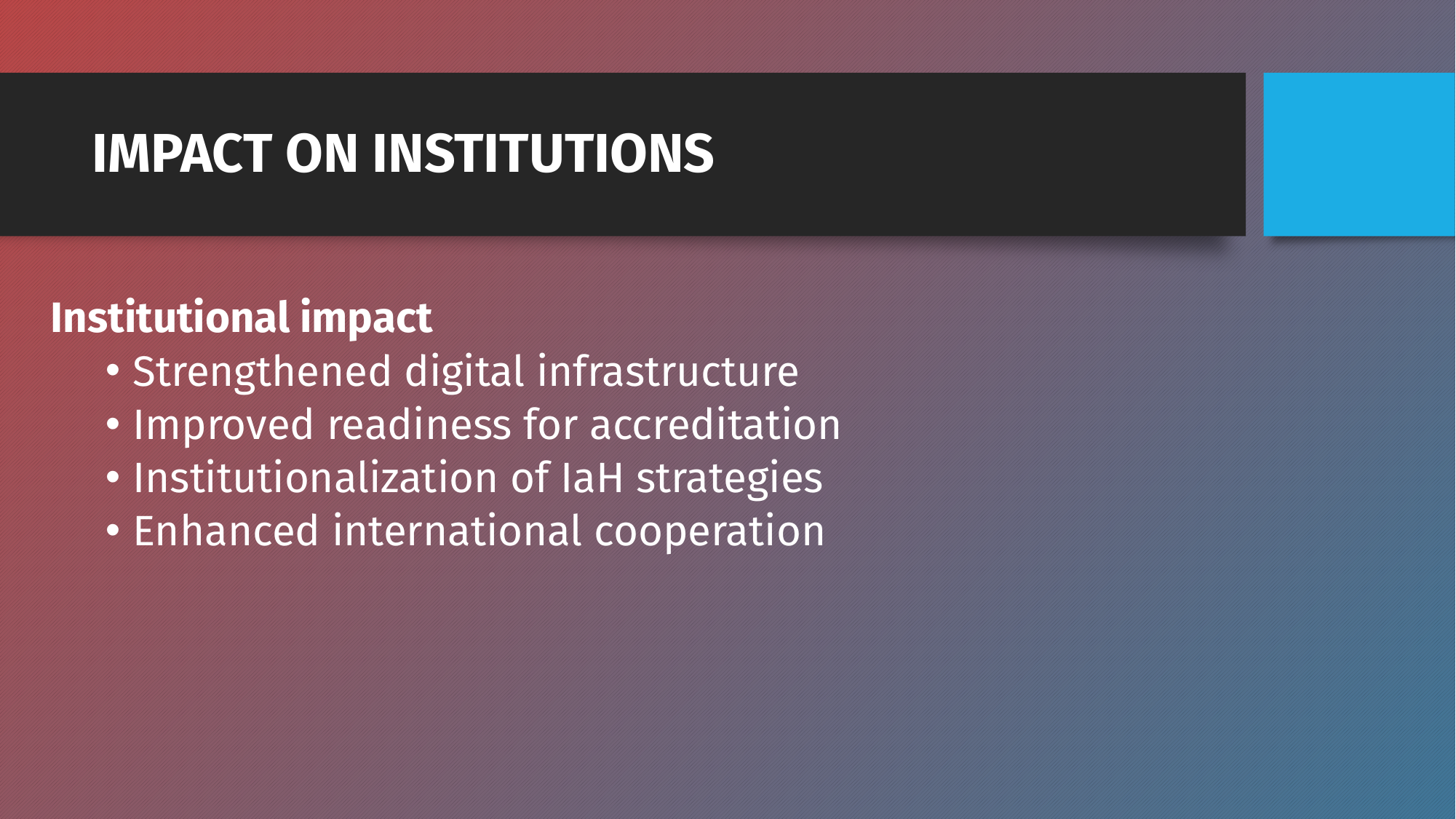

# IMPACT ON INSTITUTIONS
Institutional impact
Strengthened digital infrastructure
Improved readiness for accreditation
Institutionalization of IaH strategies
Enhanced international cooperation